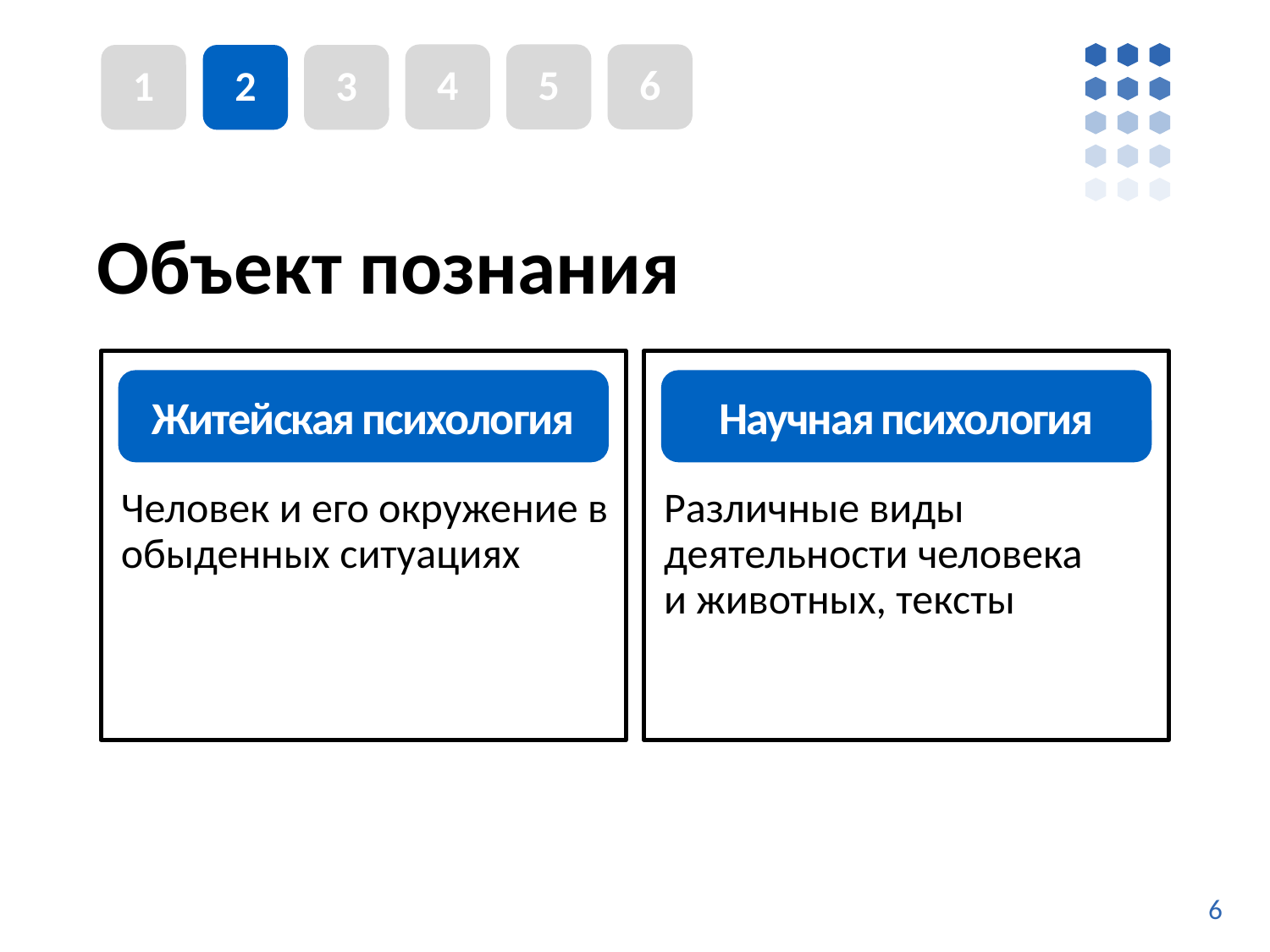

4
5
6
1
2
3
# Объект познания
Человек и его окружение в обыденных ситуациях
Различные виды деятельности человека
и животных, тексты
Житейская психология
Научная психология
6